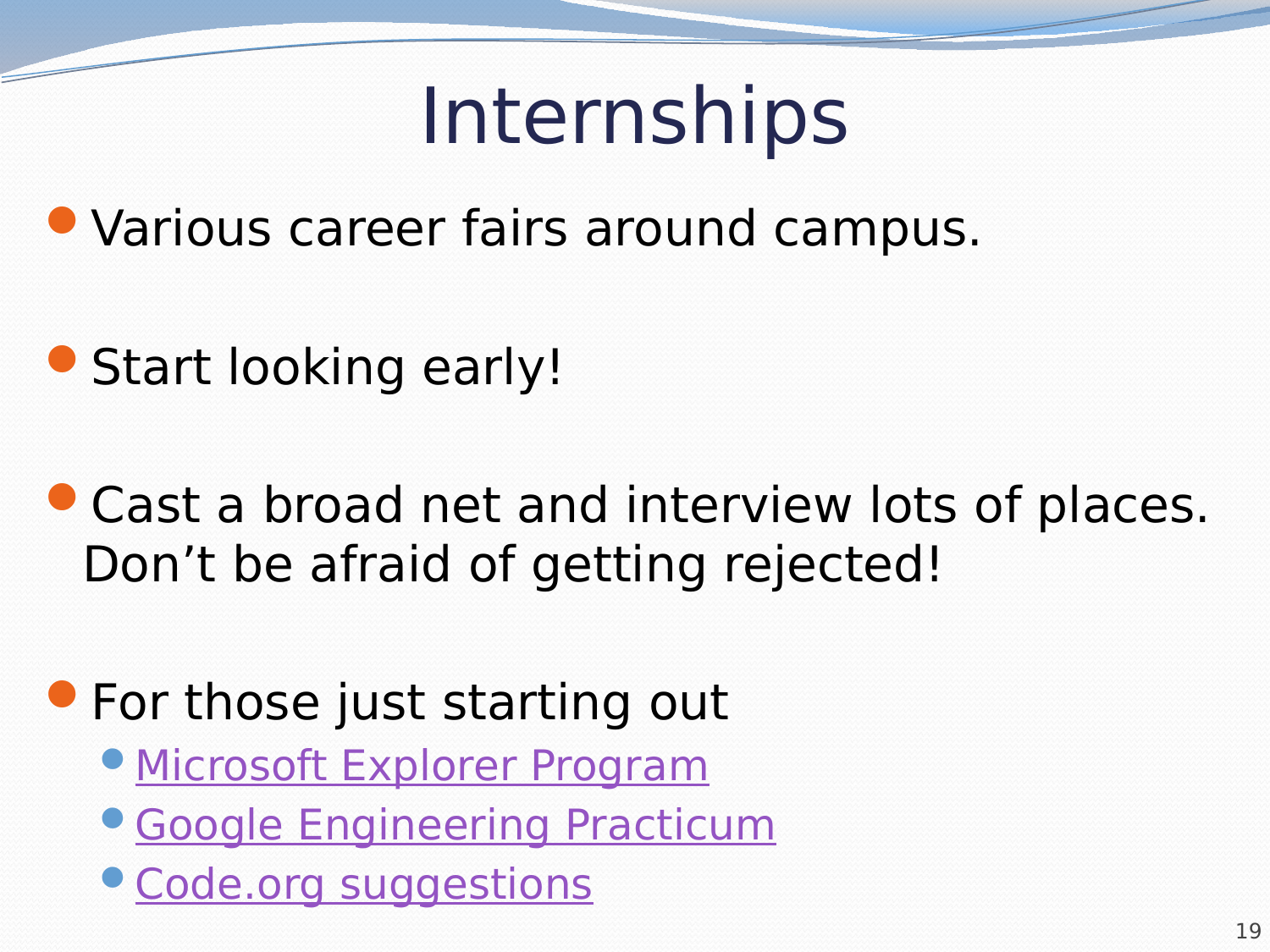

# Internships
Various career fairs around campus.

Start looking early!

Cast a broad net and interview lots of places. Don’t be afraid of getting rejected!

For those just starting out
Microsoft Explorer Program
Google Engineering Practicum
Code.org suggestions